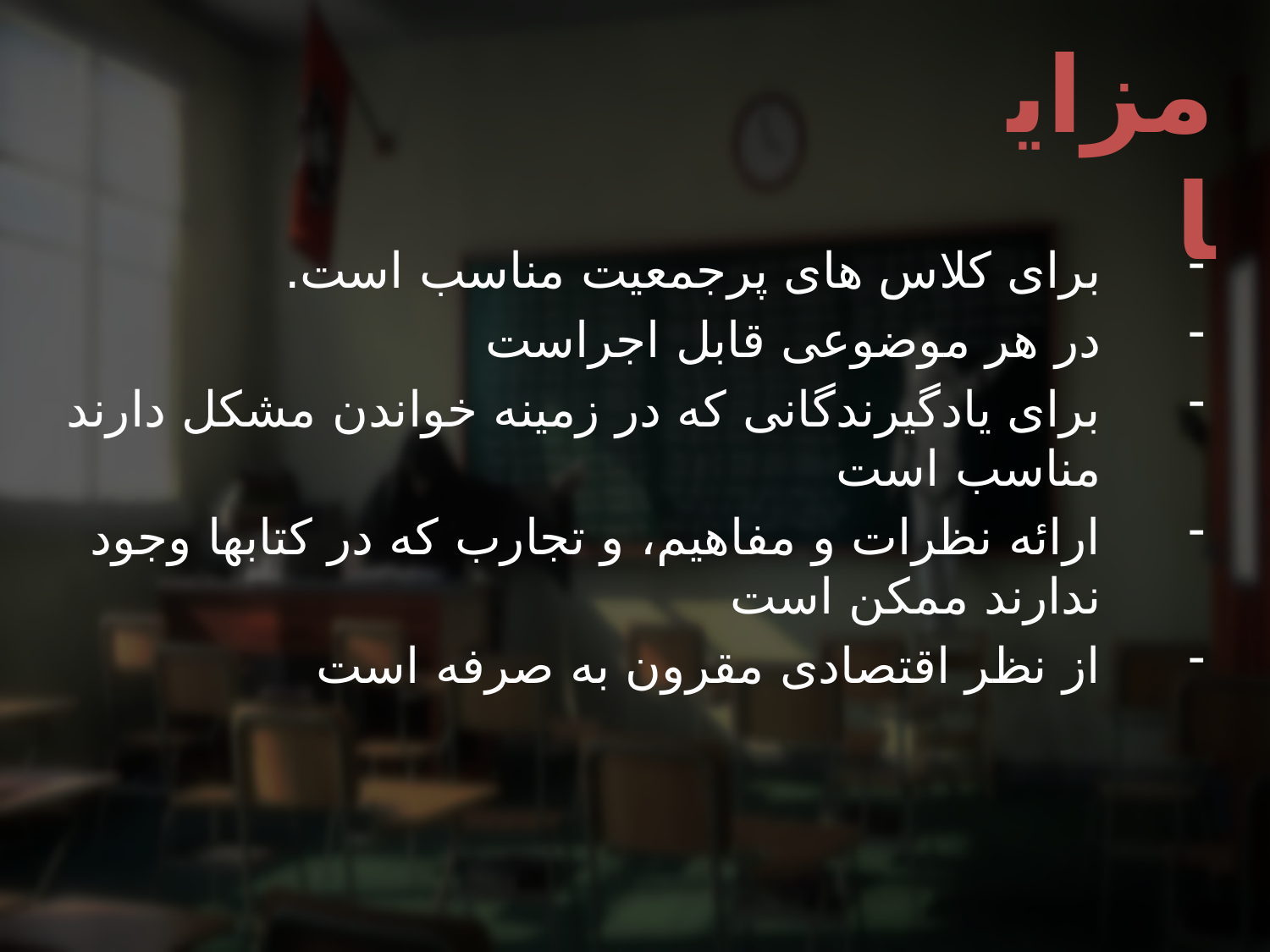

# مزایا
برای کلاس های پرجمعیت مناسب است.
در هر موضوعی قابل اجراست
برای یادگیرندگانی که در زمینه خواندن مشکل دارند مناسب است
ارائه نظرات و مفاهیم، و تجارب که در کتابها وجود ندارند ممکن است
از نظر اقتصادی مقرون به صرفه است